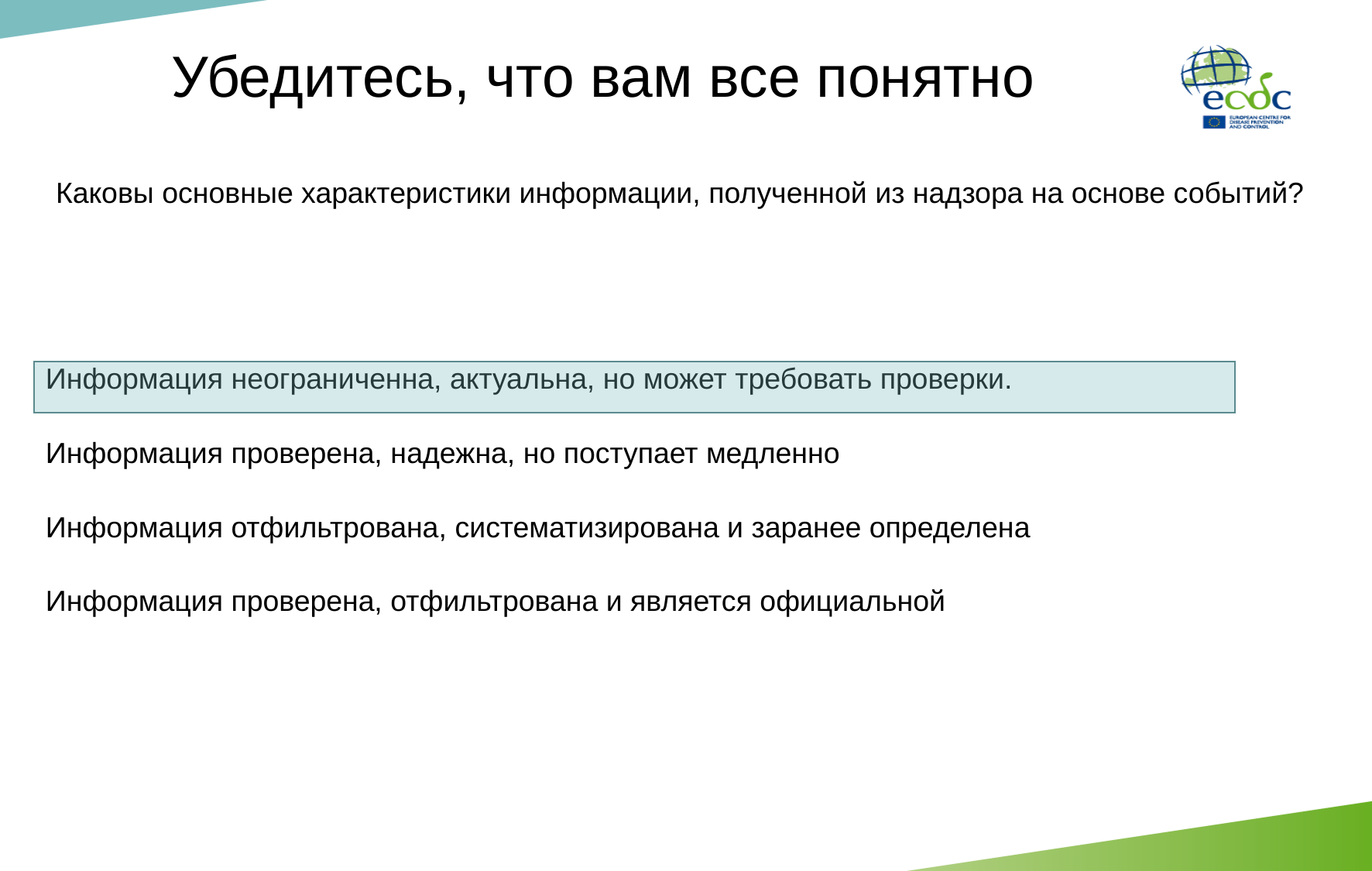

Убедитесь, что вам все понятно
Каковы основные характеристики информации, полученной из надзора на основе событий?

Информация неограниченна, актуальна, но может требовать проверки.

Информация проверена, надежна, но поступает медленно

Информация отфильтрована, систематизирована и заранее определена

Информация проверена, отфильтрована и является официальной